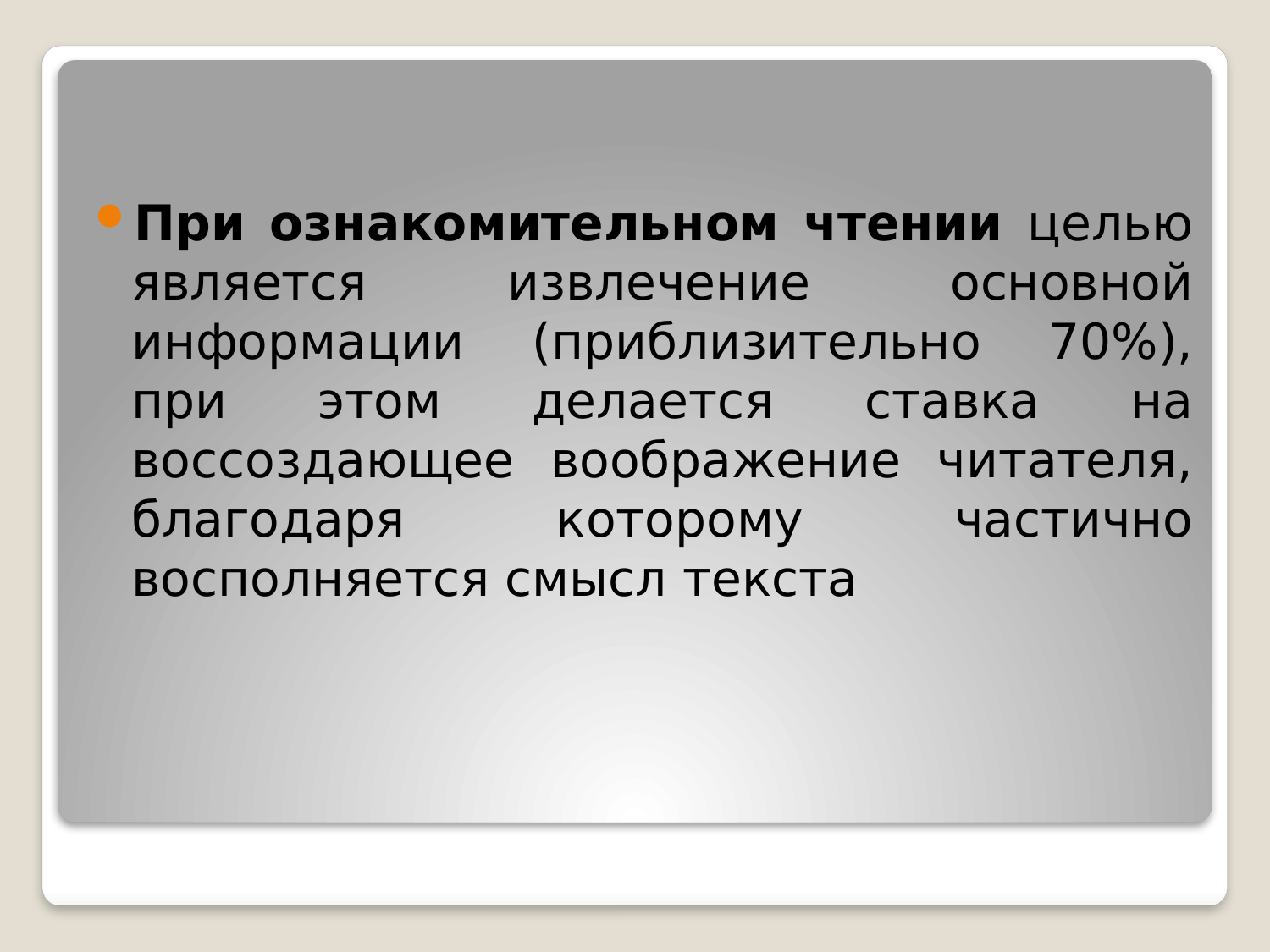

При ознакомительном чтении целью является извлечение основной информации (приблизительно 70%), при этом делается ставка на воссоздающее воображение читателя, благодаря которому частично восполняется смысл текста